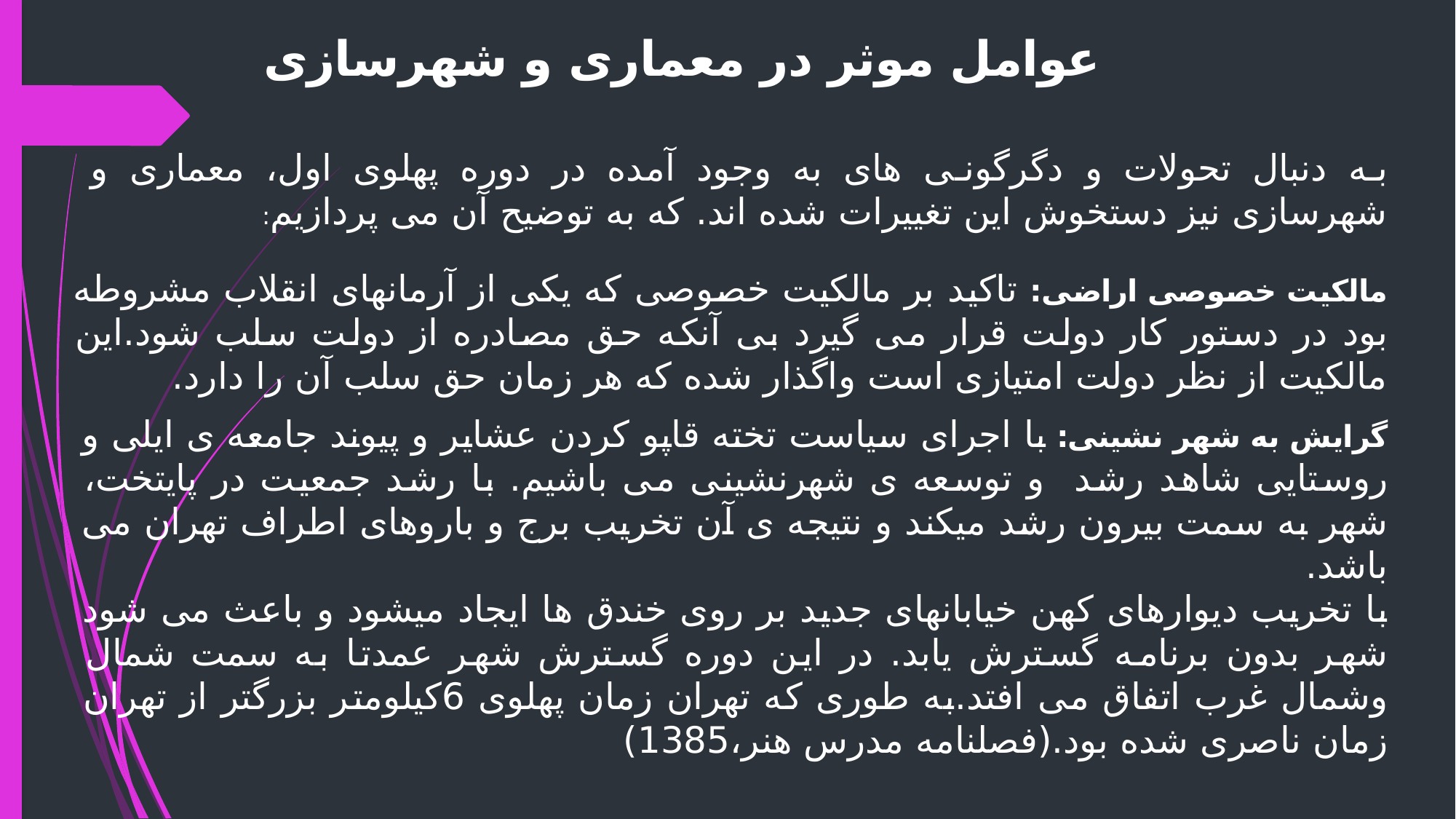

عوامل موثر در معماری و شهرسازی
به دنبال تحولات و دگرگونی های به وجود آمده در دوره پهلوی اول، معماری و شهرسازی نیز دستخوش این تغییرات شده اند. که به توضیح آن می پردازیم:
مالکیت خصوصی اراضی: تاکید بر مالکیت خصوصی که یکی از آرمانهای انقلاب مشروطه بود در دستور کار دولت قرار می گیرد بی آنکه حق مصادره از دولت سلب شود.این مالکیت از نظر دولت امتیازی است واگذار شده که هر زمان حق سلب آن را دارد.
گرایش به شهر نشینی: با اجرای سیاست تخته قاپو کردن عشایر و پیوند جامعه ی ایلی و روستایی شاهد رشد  و توسعه ی شهرنشینی می باشیم. با رشد جمعیت در پایتخت، شهر به سمت بیرون رشد میکند و نتیجه ی آن تخریب برج و باروهای اطراف تهران می باشد.
با تخریب دیوارهای کهن خیابانهای جدید بر روی خندق ها ایجاد میشود و باعث می شود شهر بدون برنامه گسترش یابد. در این دوره گسترش شهر عمدتا به سمت شمال وشمال غرب اتفاق می افتد.به طوری که تهران زمان پهلوی 6کیلومتر بزرگتر از تهران زمان ناصری شده بود.(فصلنامه مدرس هنر،1385)